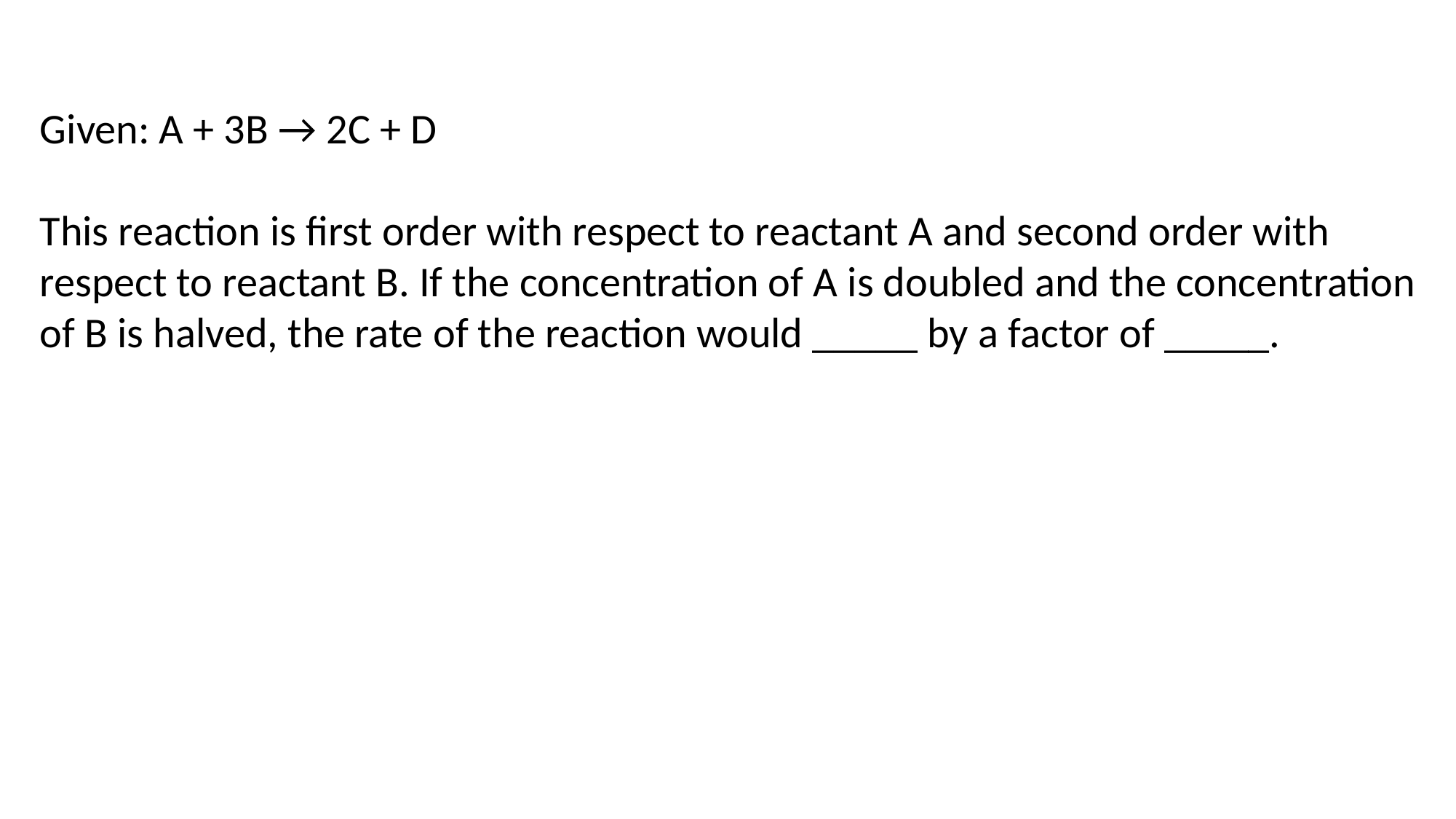

Given: A + 3B → 2C + D
This reaction is first order with respect to reactant A and second order with respect to reactant B. If the concentration of A is doubled and the concentration of B is halved, the rate of the reaction would _____ by a factor of _____.